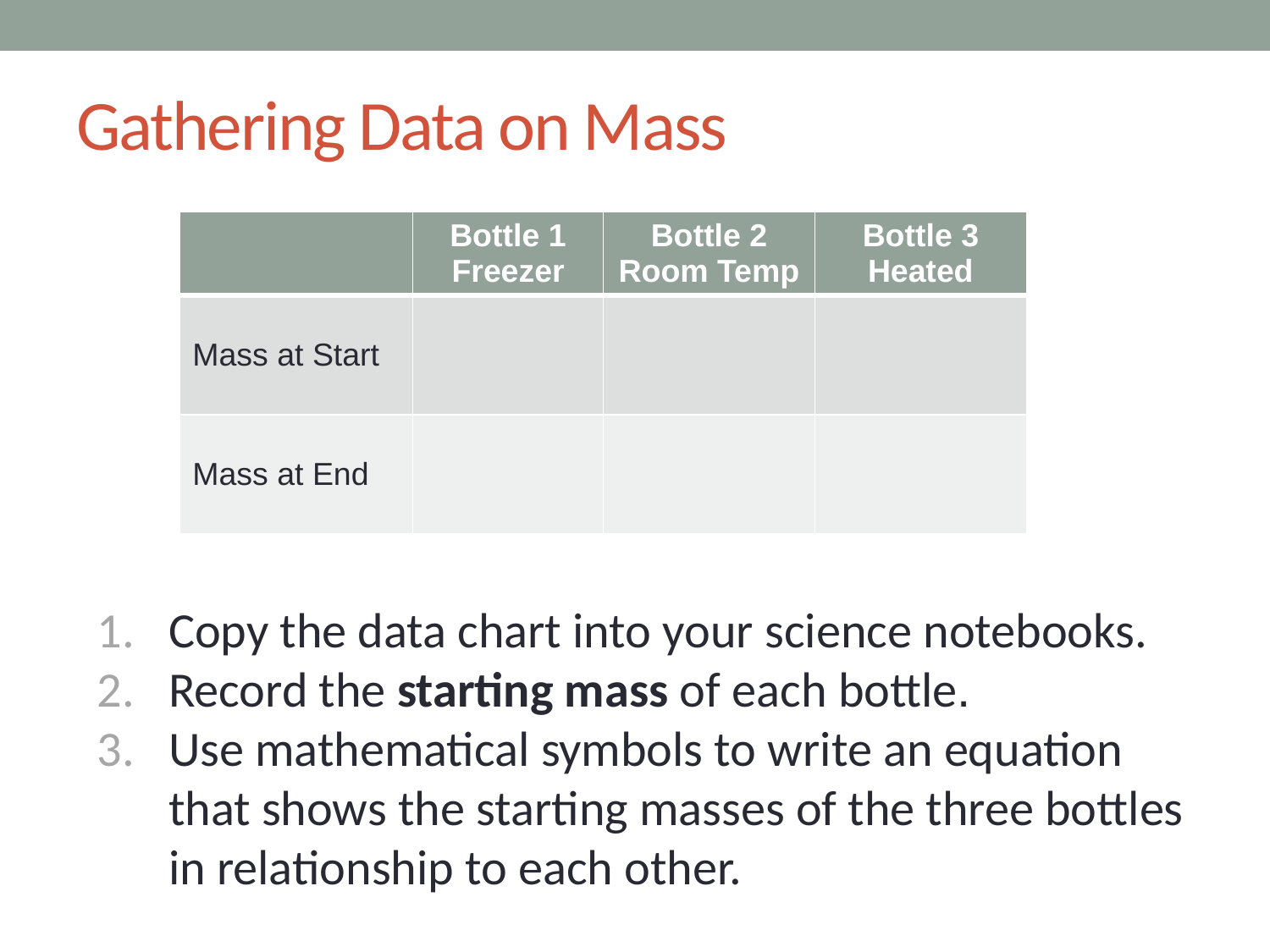

# Gathering Data on Mass
|  | Bottle 1 Freezer | Bottle 2 Room Temp | Bottle 3 Heated |
| --- | --- | --- | --- |
| Mass at Start |  |  |  |
| Mass at End |  |  |  |

Copy the data chart into your science notebooks.
Record the starting mass of each bottle.
Use mathematical symbols to write an equation that shows the starting masses of the three bottles in relationship to each other.